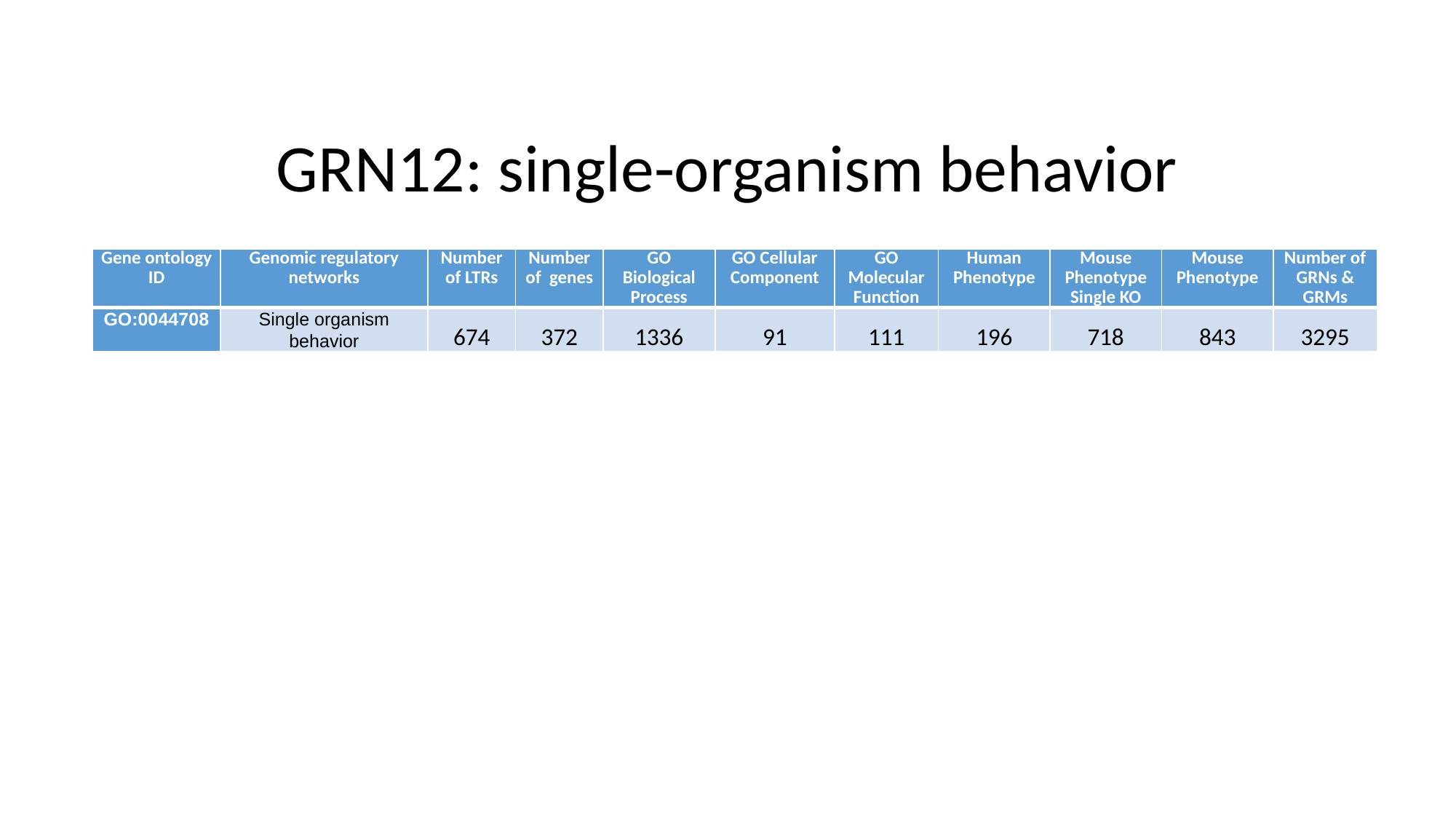

# GRN12: single-organism behavior
| Gene ontology ID | Genomic regulatory networks | Number of LTRs | Number of genes | GO Biological Process | GO Cellular Component | GO Molecular Function | Human Phenotype | Mouse Phenotype Single KO | Mouse Phenotype | Number of GRNs & GRMs |
| --- | --- | --- | --- | --- | --- | --- | --- | --- | --- | --- |
| GO:0044708 | Single organism behavior | 674 | 372 | 1336 | 91 | 111 | 196 | 718 | 843 | 3295 |